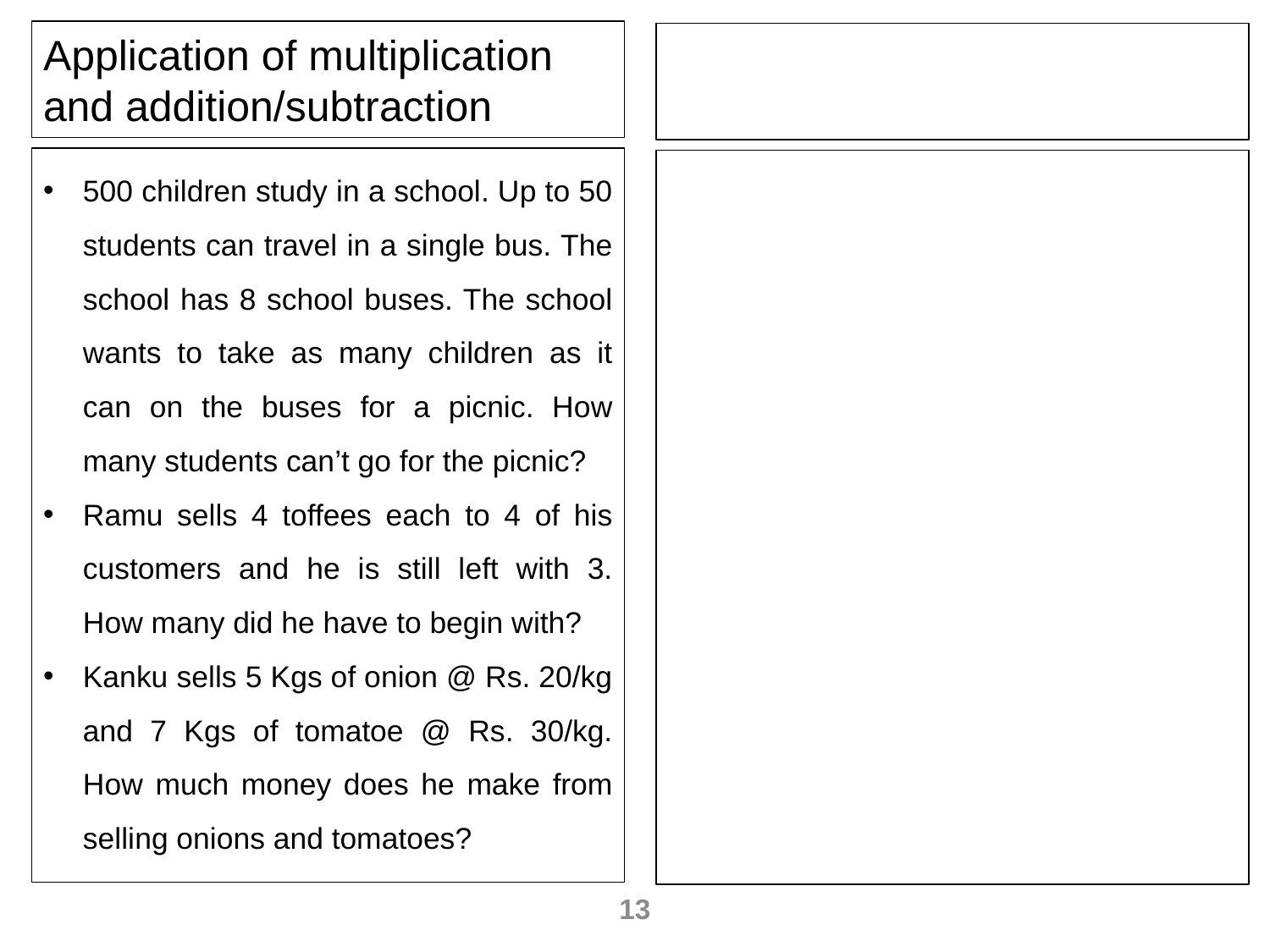

Application of multiplication and addition/subtraction

500 children study in a school. Up to 50 students can travel in a single bus. The school has 8 school buses. The school wants to take as many children as it can on the buses for a picnic. How many students can’t go for the picnic?
Ramu sells 4 toffees each to 4 of his customers and he is still left with 3. How many did he have to begin with?
Kanku sells 5 Kgs of onion @ Rs. 20/kg and 7 Kgs of tomatoe @ Rs. 30/kg. How much money does he make from selling onions and tomatoes?

13